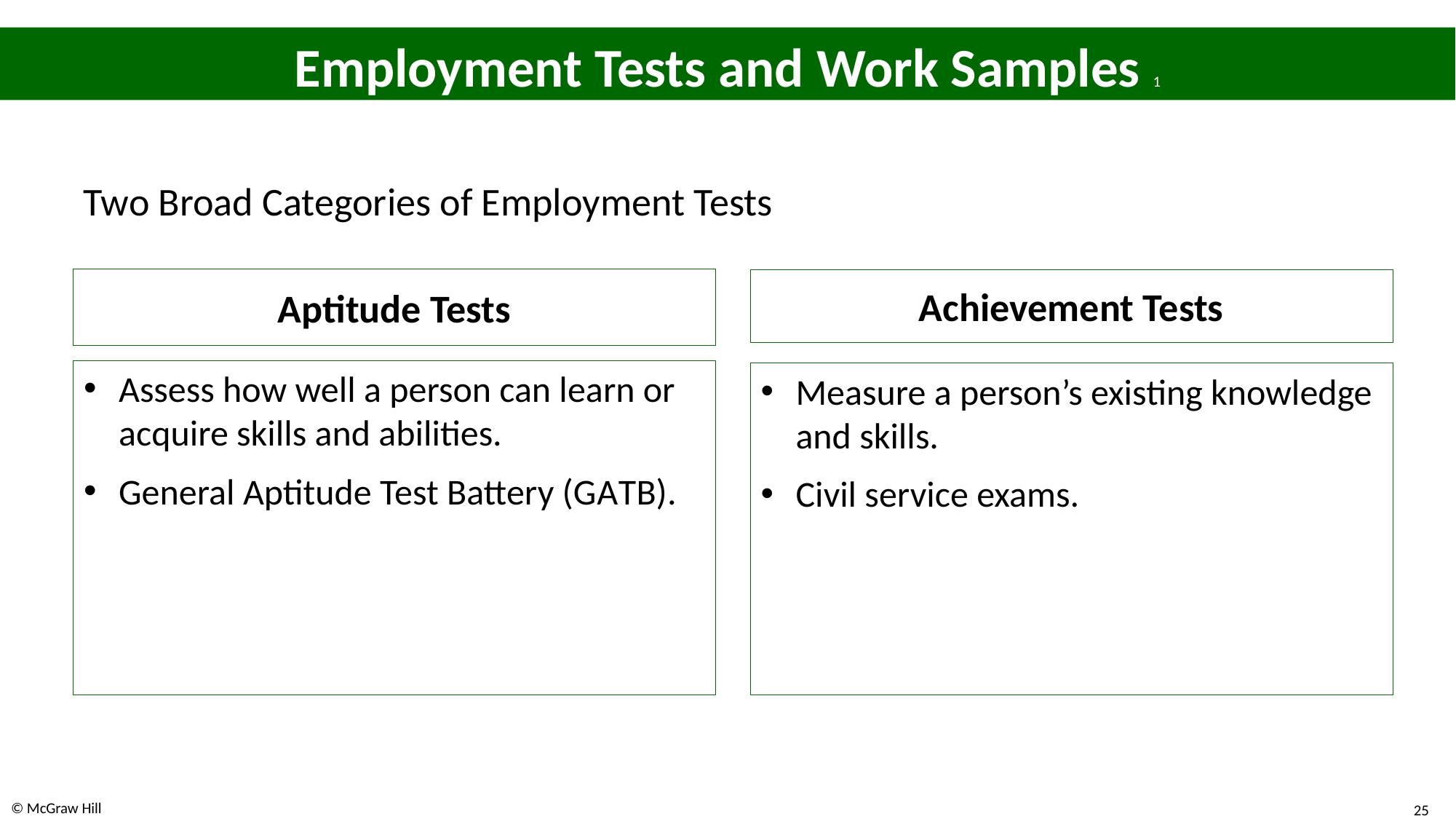

# Employment Tests and Work Samples 1
Two Broad Categories of Employment Tests
Aptitude Tests
Achievement Tests
Assess how well a person can learn or acquire skills and abilities.
General Aptitude Test Battery (G A T B).
Measure a person’s existing knowledge and skills.
Civil service exams.